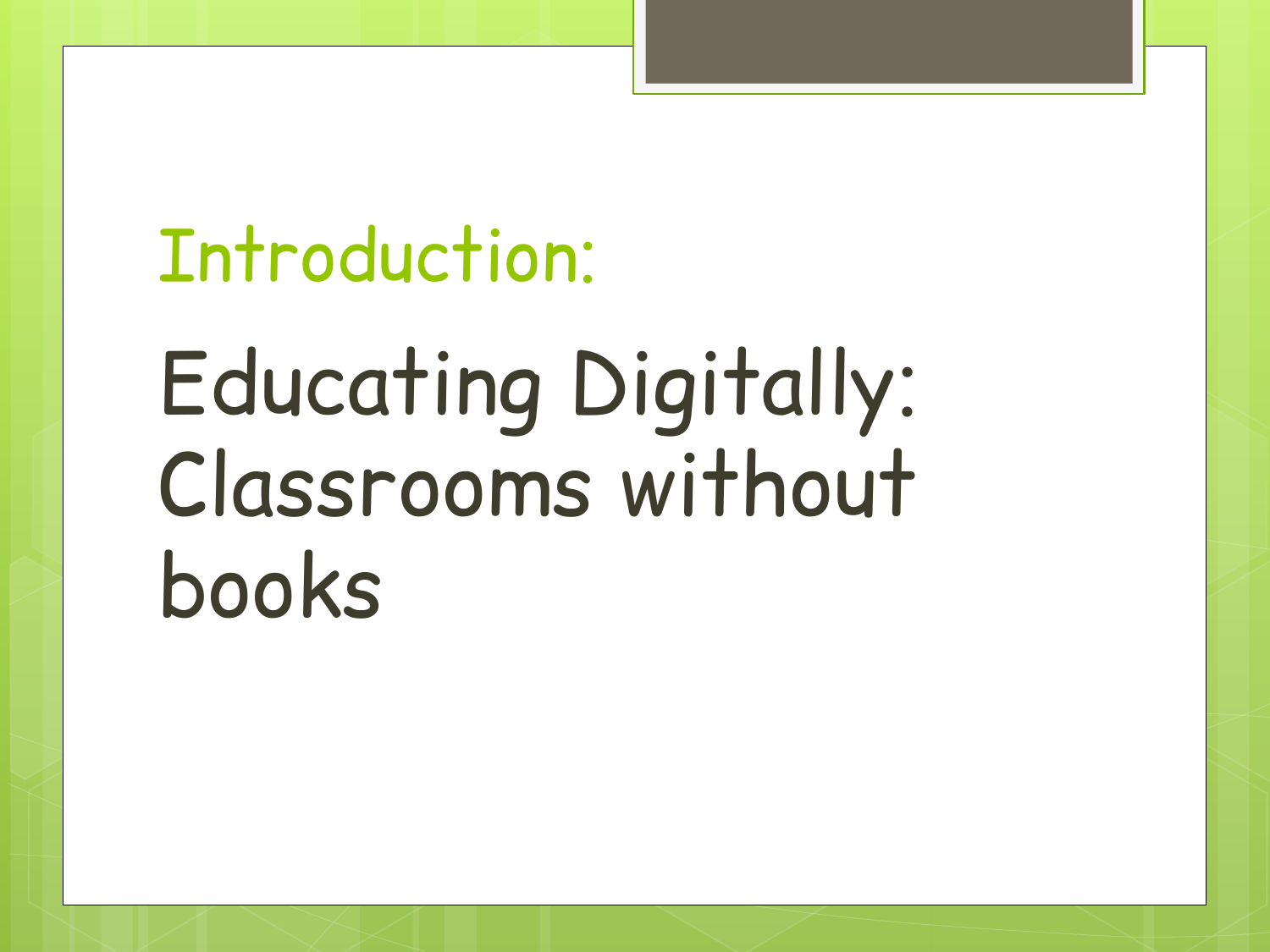

# Introduction:
Educating Digitally:  Classrooms without books